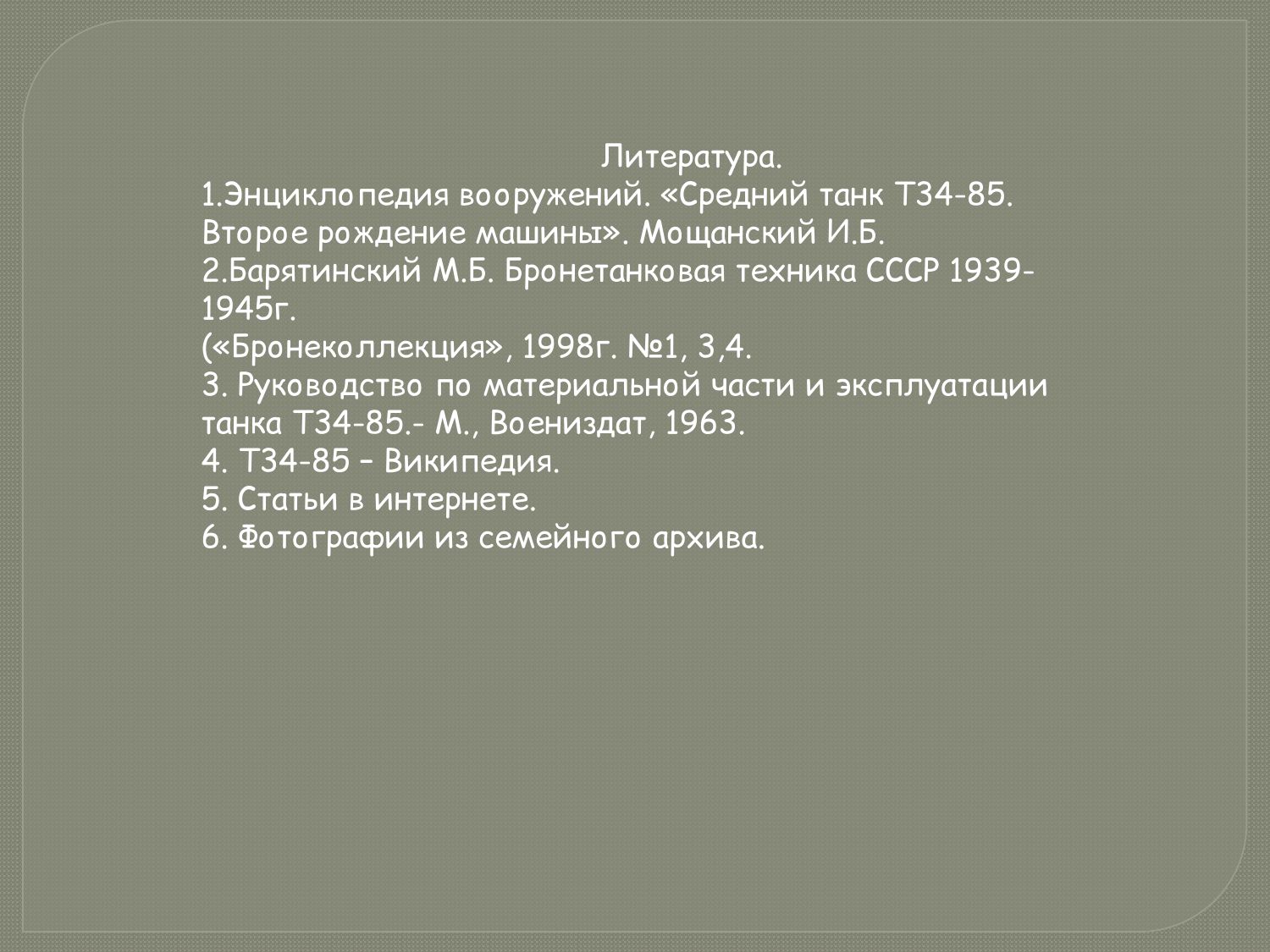

Литература.
1.Энциклопедия вооружений. «Средний танк Т34-85. Второе рождение машины». Мощанский И.Б.
2.Барятинский М.Б. Бронетанковая техника СССР 1939-1945г.
(«Бронеколлекция», 1998г. №1, 3,4.
3. Руководство по материальной части и эксплуатации танка Т34-85.- М., Воениздат, 1963.
4. Т34-85 – Википедия.
5. Статьи в интернете.
6. Фотографии из семейного архива.